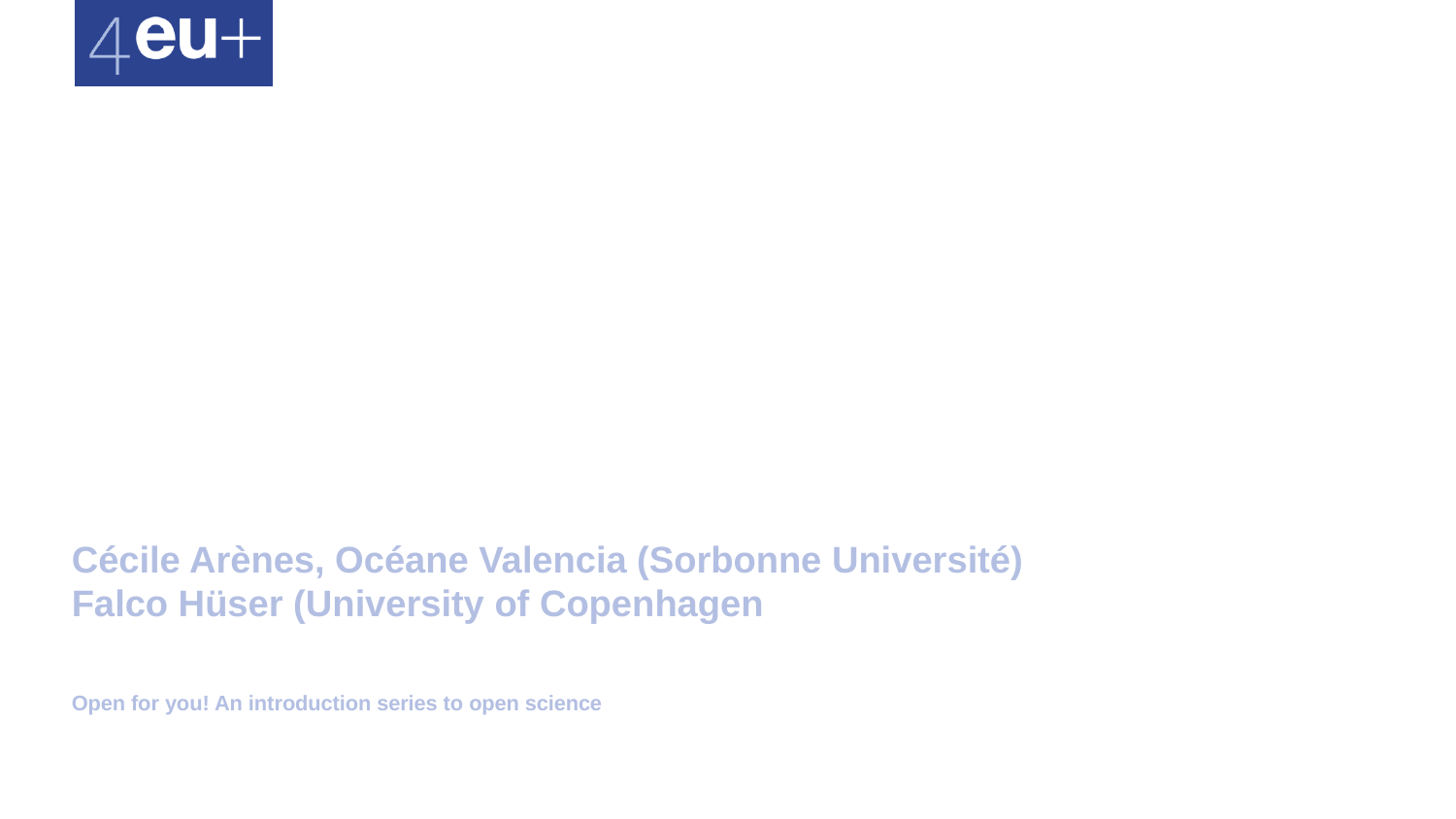

# Thank you!
Cécile Arènes, Océane Valencia (Sorbonne Université)
Falco Hüser (University of Copenhagen
Open for you! An introduction series to open science